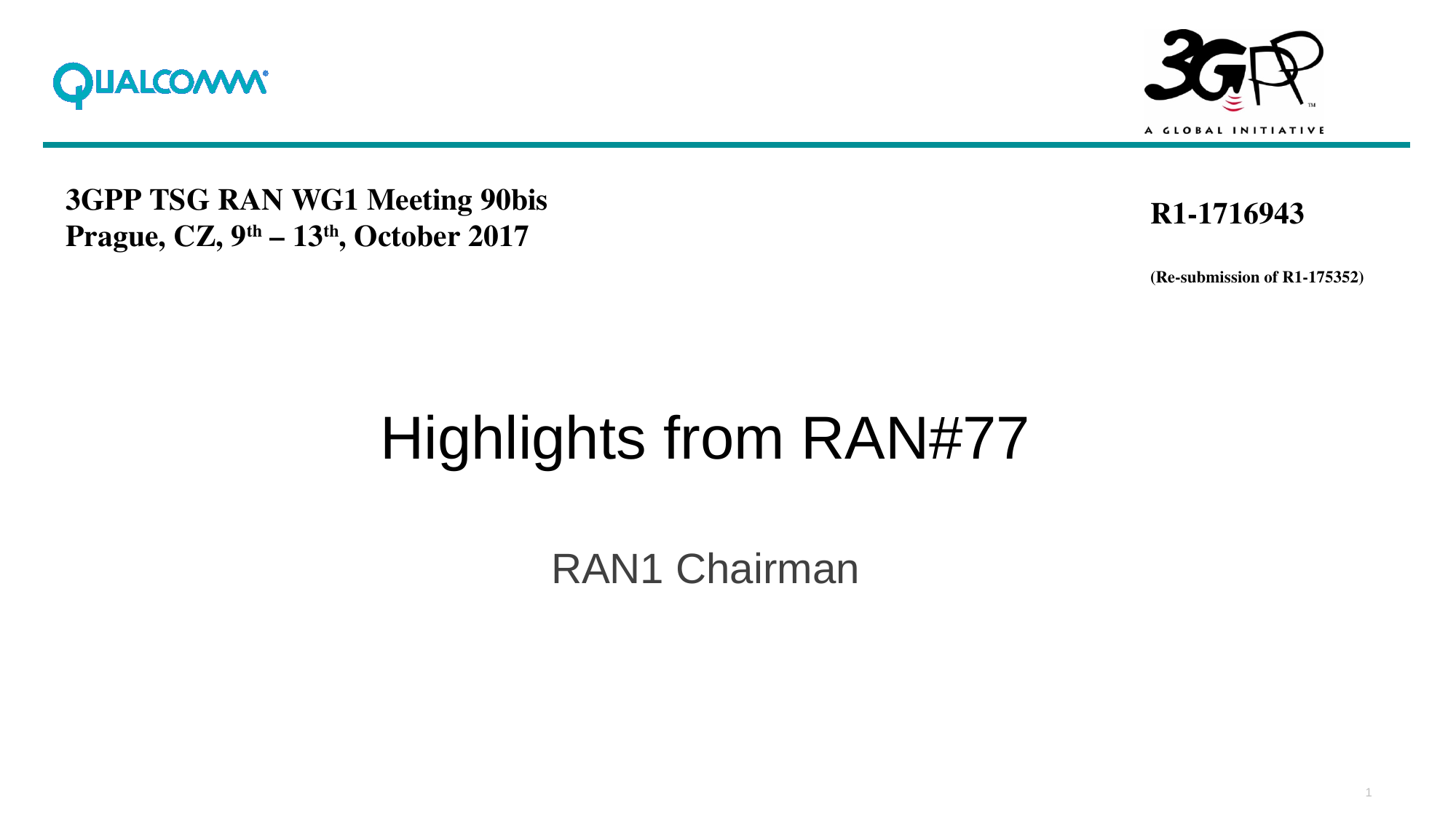

3GPP TSG RAN WG1 Meeting 90bis
Prague, CZ, 9th – 13th, October 2017
R1-1716943

(Re-submission of R1-175352)
Highlights from RAN#77

RAN1 Chairman